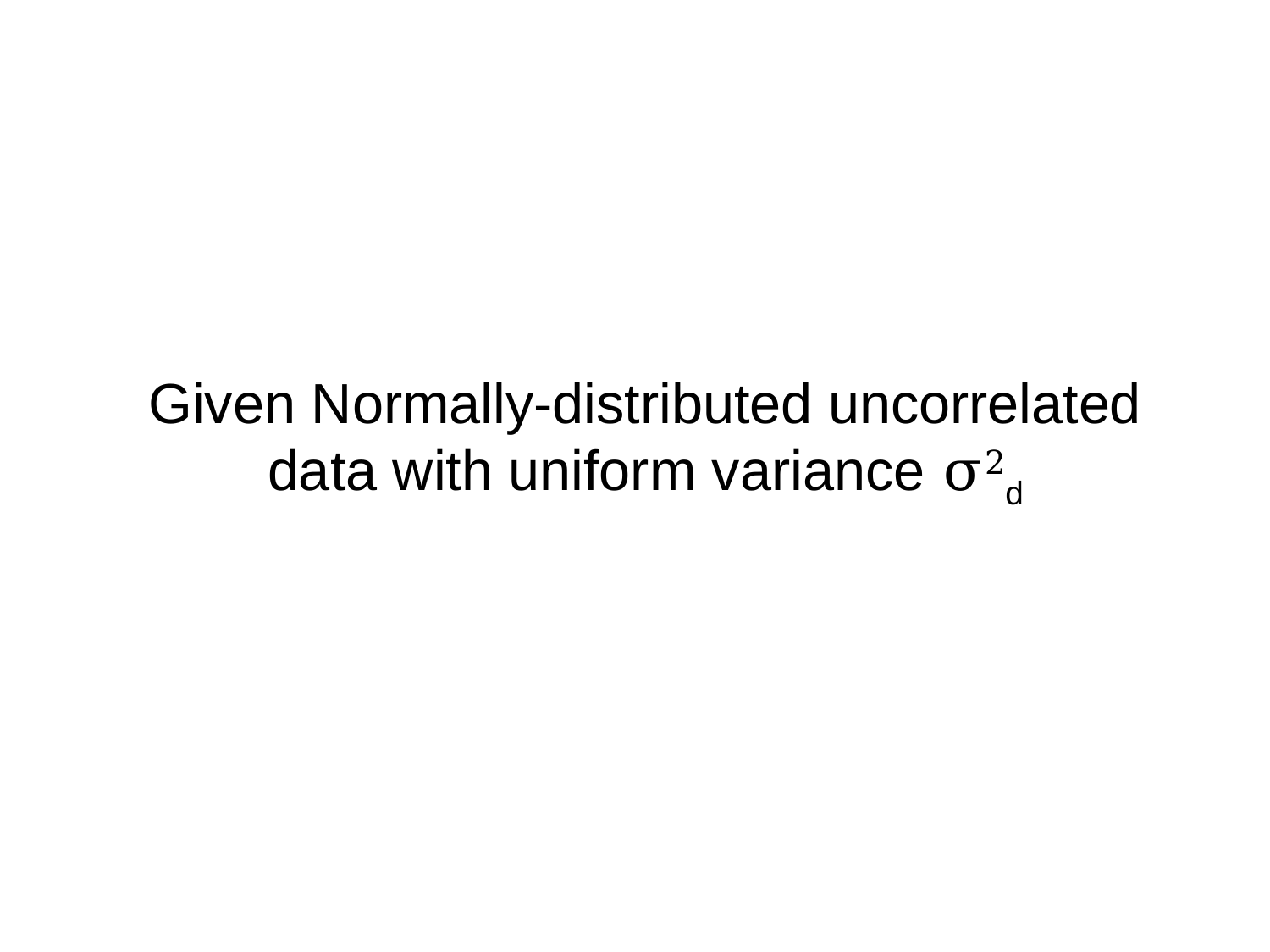

# Given Normally-distributed uncorrelated data with uniform variance σ2d